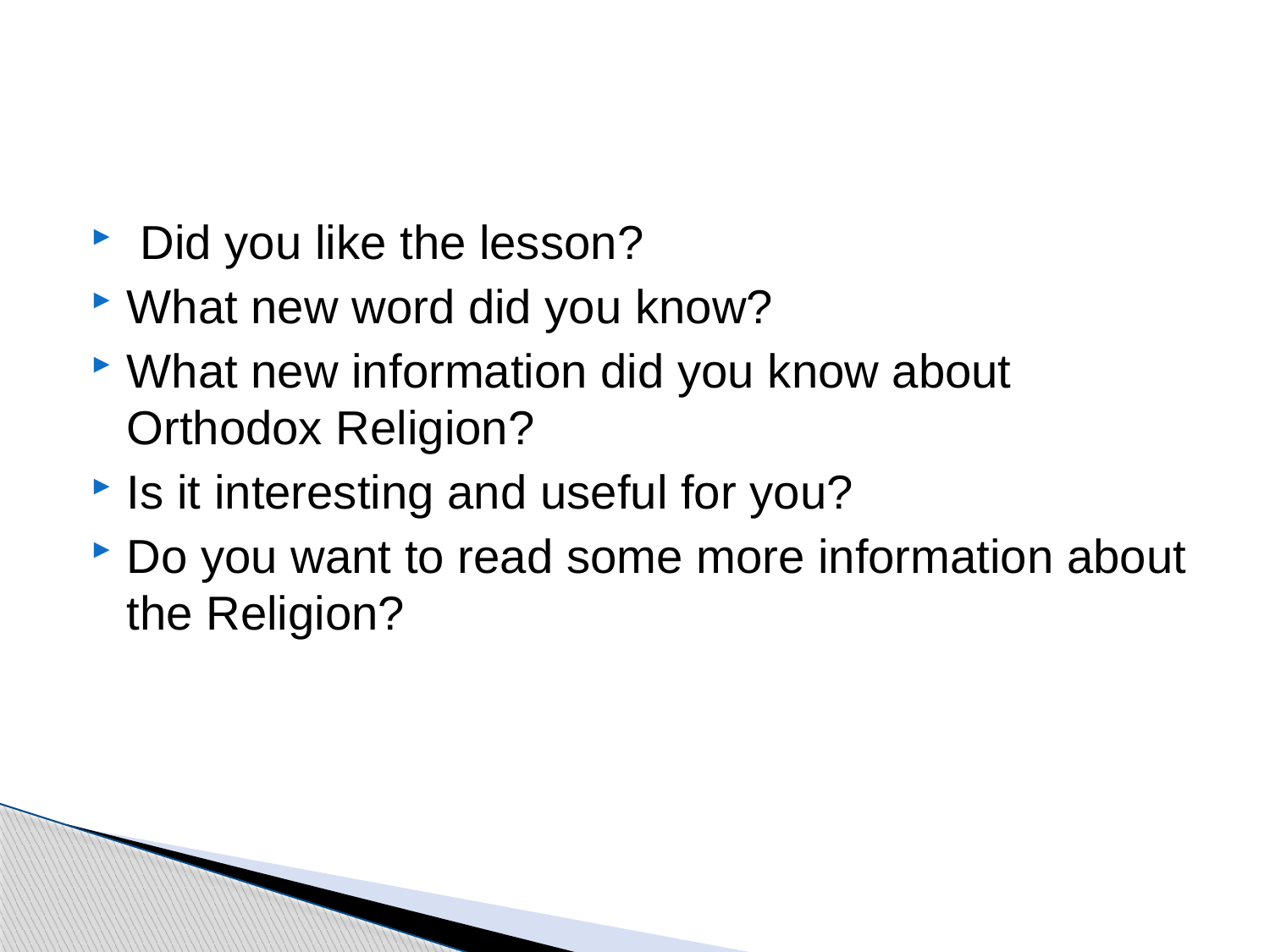

#
 Did you like the lesson?
What new word did you know?
What new information did you know about Orthodox Religion?
Is it interesting and useful for you?
Do you want to read some more information about the Religion?